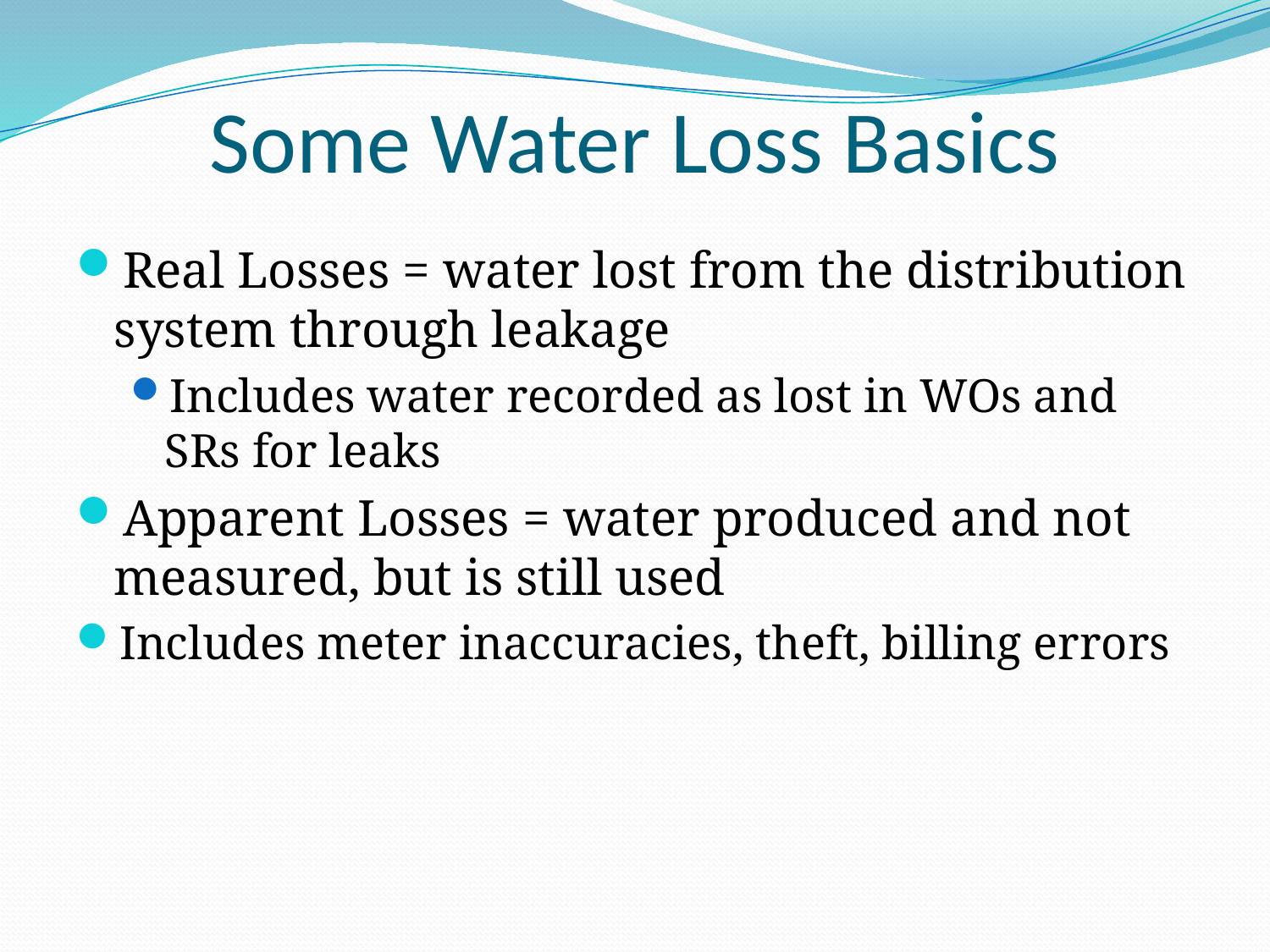

# Some Water Loss Basics
Real Losses = water lost from the distribution system through leakage
Includes water recorded as lost in WOs and SRs for leaks
Apparent Losses = water produced and not measured, but is still used
Includes meter inaccuracies, theft, billing errors